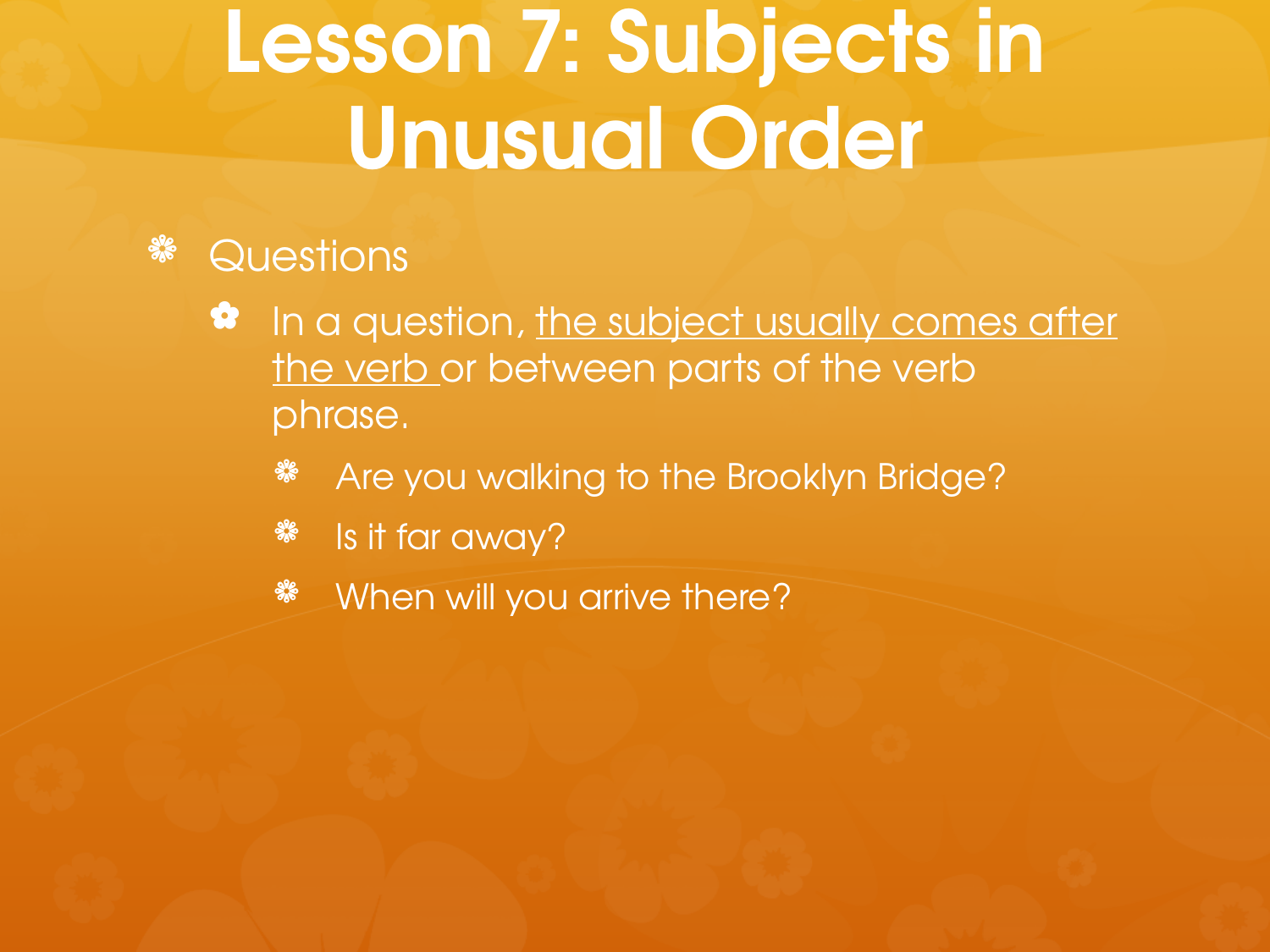

# Lesson 7: Subjects in Unusual Order
Questions
In a question, the subject usually comes after the verb or between parts of the verb phrase.
Are you walking to the Brooklyn Bridge?
Is it far away?
When will you arrive there?